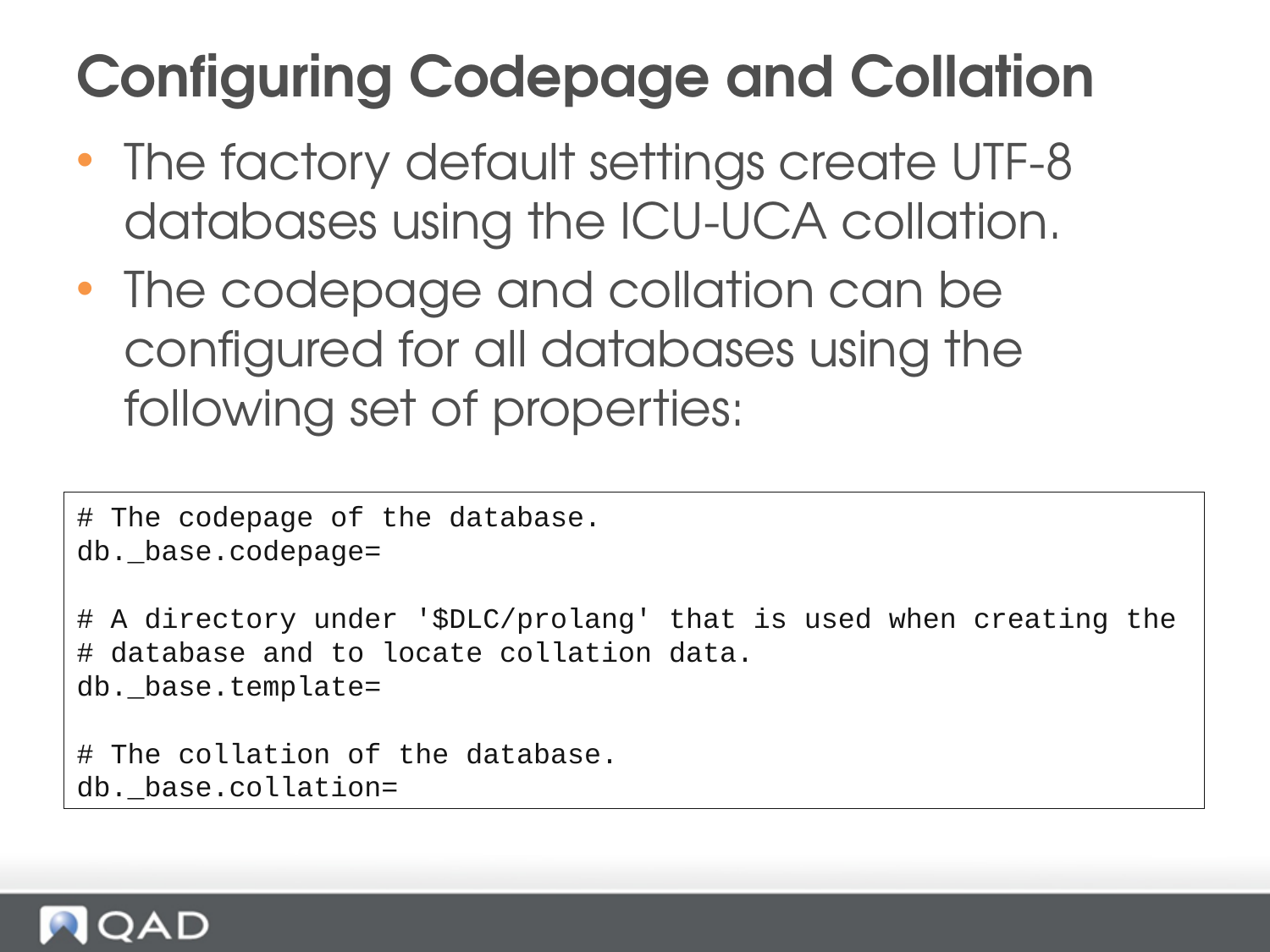

# Configuring Codepage and Collation
The factory default settings create UTF-8 databases using the ICU-UCA collation.
The codepage and collation can be configured for all databases using the following set of properties:
# The codepage of the database.
db._base.codepage=

# A directory under '$DLC/prolang' that is used when creating the
# database and to locate collation data.
db._base.template=

# The collation of the database.
db._base.collation=